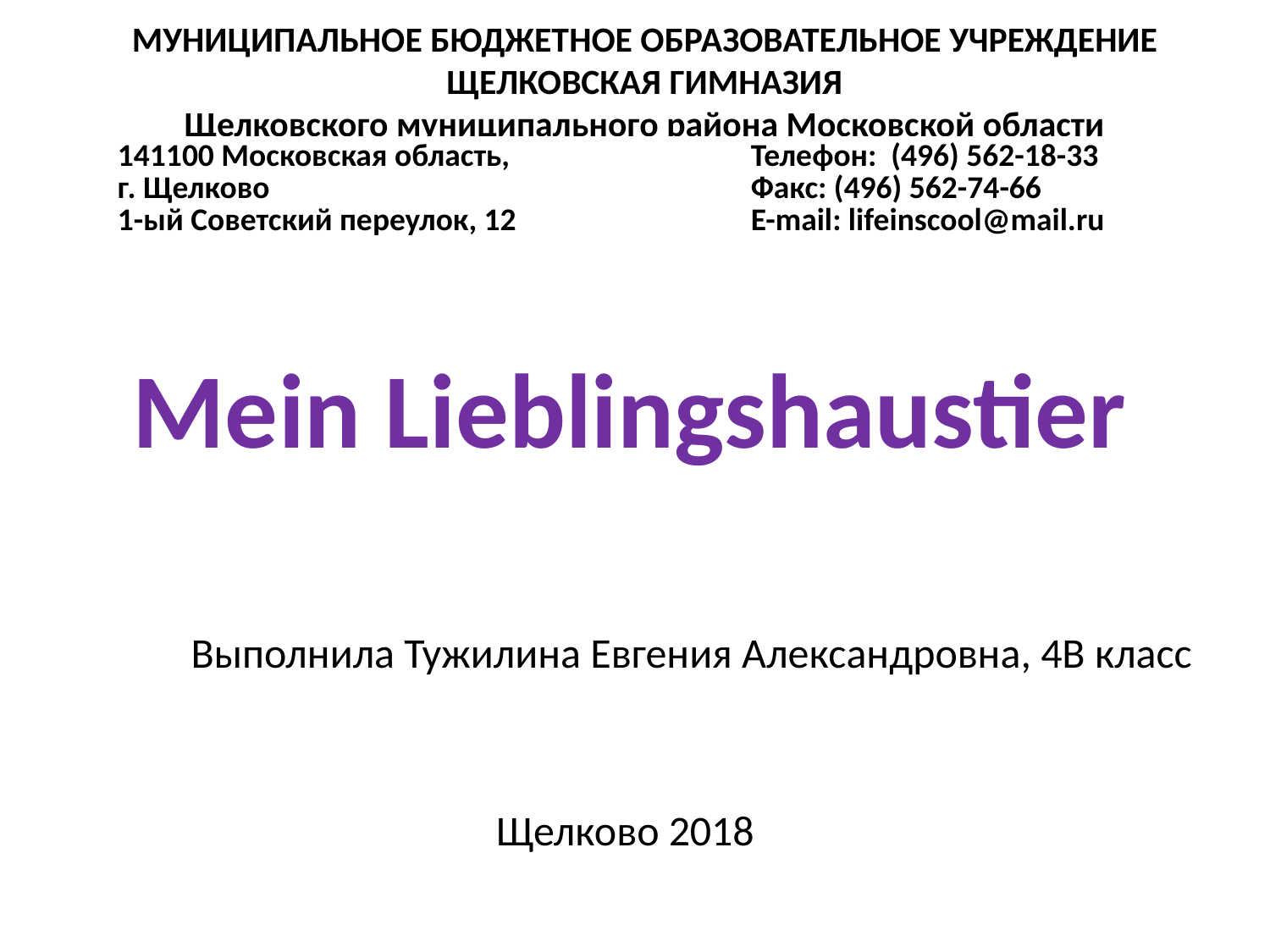

# МУНИЦИПАЛЬНОЕ БЮДЖЕТНОЕ ОБРАЗОВАТЕЛЬНОЕ УЧРЕЖДЕНИЕ ЩЕЛКОВСКАЯ ГИМНАЗИЯ Щелковского муниципального района Московской области
| 141100 Московская область, г. Щелково 1-ый Советский переулок, 12 | Телефон: (496) 562-18-33 Факс: (496) 562-74-66 E-mail: lifeinscool@mail.ru |
| --- | --- |
Mein Lieblingshaustier

Выполнила Тужилина Евгения Александровна, 4В класс

Щелково 2018